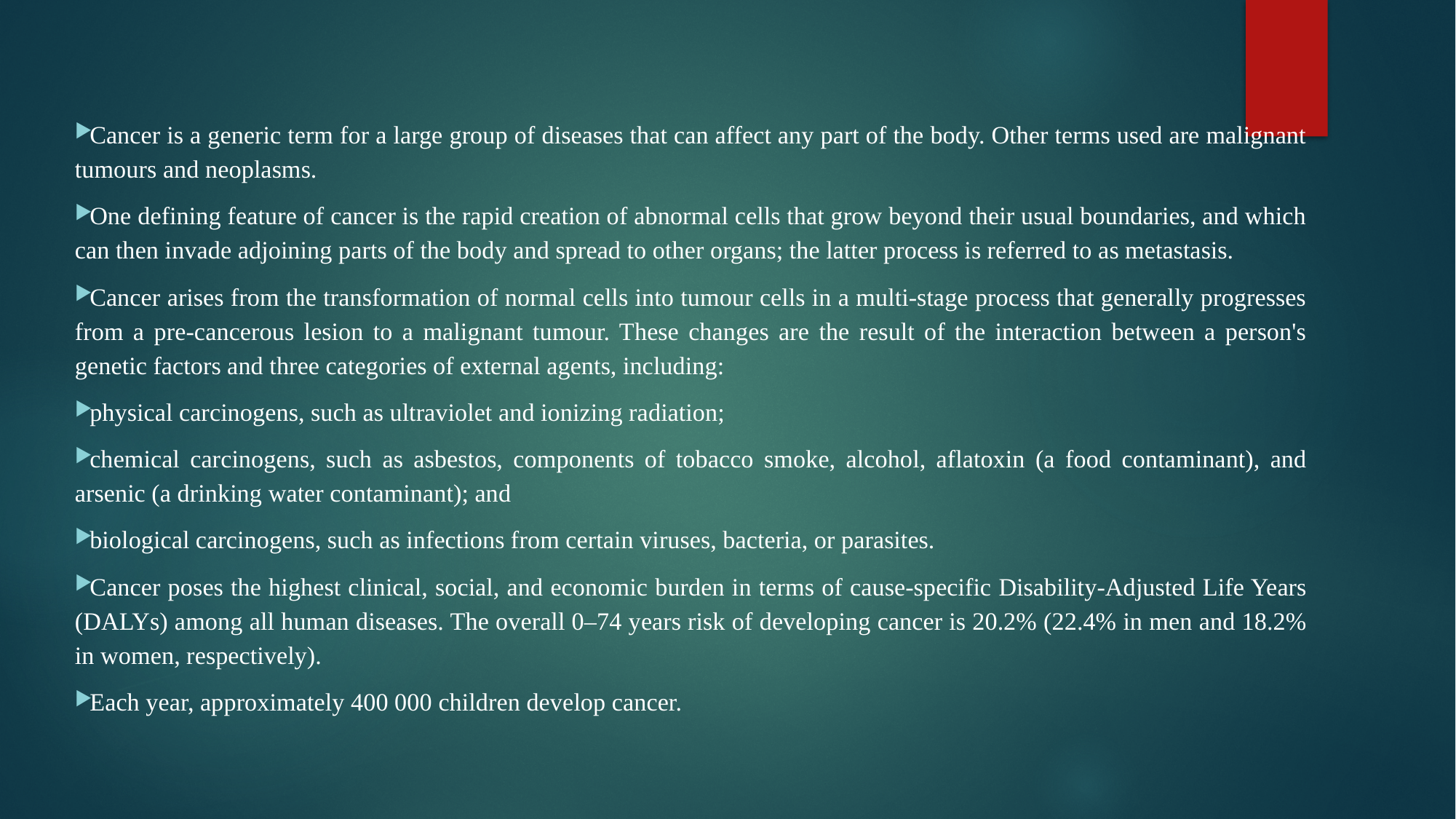

Cancer is a generic term for a large group of diseases that can affect any part of the body. Other terms used are malignant tumours and neoplasms.
One defining feature of cancer is the rapid creation of abnormal cells that grow beyond their usual boundaries, and which can then invade adjoining parts of the body and spread to other organs; the latter process is referred to as metastasis.
Cancer arises from the transformation of normal cells into tumour cells in a multi-stage process that generally progresses from a pre-cancerous lesion to a malignant tumour. These changes are the result of the interaction between a person's genetic factors and three categories of external agents, including:
physical carcinogens, such as ultraviolet and ionizing radiation;
chemical carcinogens, such as asbestos, components of tobacco smoke, alcohol, aflatoxin (a food contaminant), and arsenic (a drinking water contaminant); and
biological carcinogens, such as infections from certain viruses, bacteria, or parasites.
Cancer poses the highest clinical, social, and economic burden in terms of cause-specific Disability-Adjusted Life Years (DALYs) among all human diseases. The overall 0–74 years risk of developing cancer is 20.2% (22.4% in men and 18.2% in women, respectively).
Each year, approximately 400 000 children develop cancer.